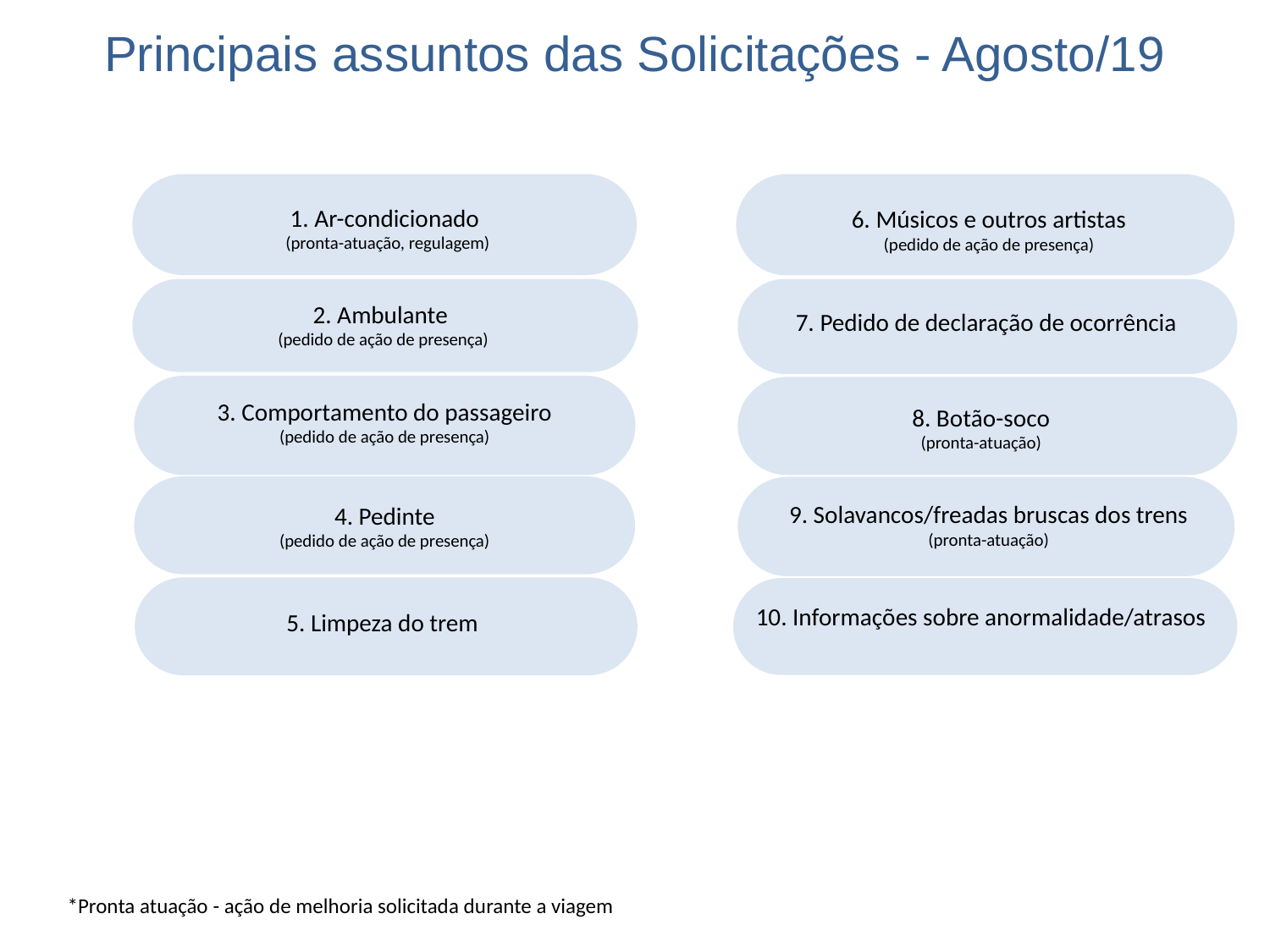

Principais assuntos das Solicitações - Agosto/19

1. Ar-condicionado
(pronta-atuação, regulagem)
6. Músicos e outros artistas
(pedido de ação de presença)

2. Ambulante
(pedido de ação de presença)
7. Pedido de declaração de ocorrência

3. Comportamento do passageiro
(pedido de ação de presença)
8. Botão-soco
(pronta-atuação)

9. Solavancos/freadas bruscas dos trens
(pronta-atuação)
4. Pedinte
(pedido de ação de presença)

10. Informações sobre anormalidade/atrasos
5. Limpeza do trem
*Pronta atuação - ação de melhoria solicitada durante a viagem